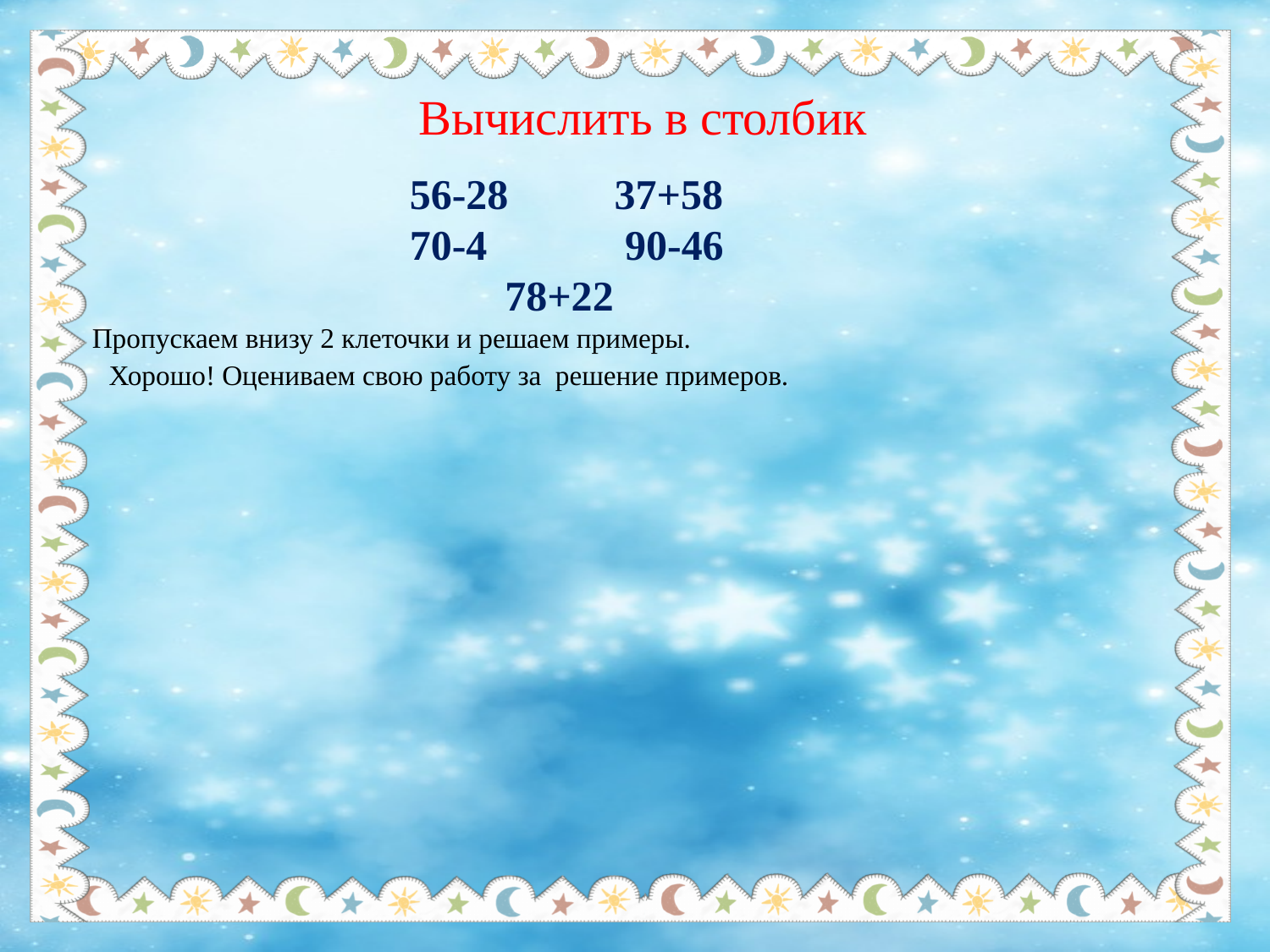

56-28          37+58
                              70-4             90-46
                                       78+22
Пропускаем внизу 2 клеточки и решаем примеры.

                         Вычислить в столбик

 Хорошо! Оцениваем свою работу за  решение примеров.